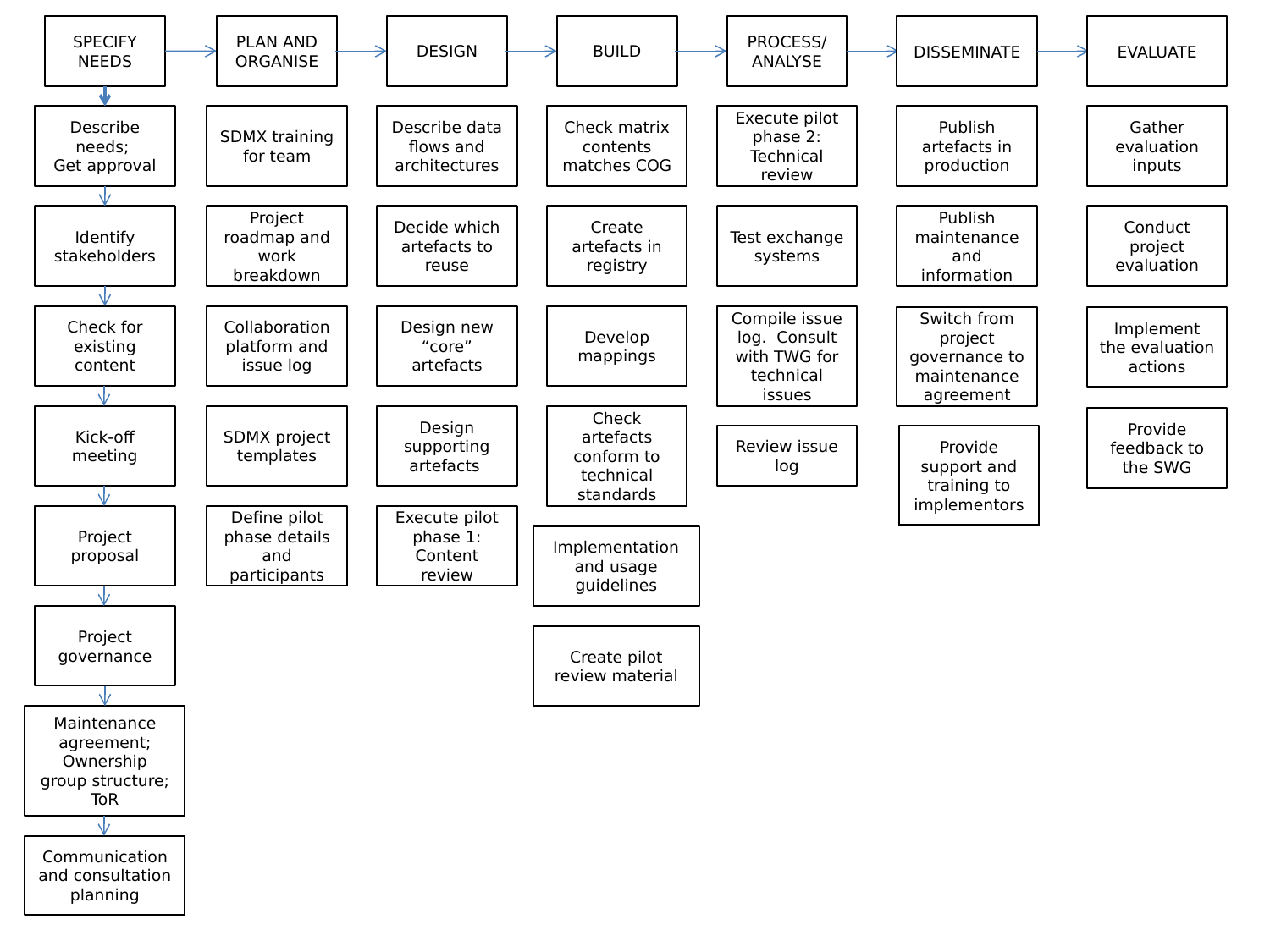

SPECIFY NEEDS
PLAN AND ORGANISE
DESIGN
BUILD
PROCESS/
ANALYSE
DISSEMINATE
EVALUATE
Describe needs;
Get approval
SDMX training for team
Describe data flows and architectures
Check matrix contents matches COG
Execute pilot phase 2:
Technical review
Publish artefacts in production
Gather evaluation inputs
Identify stakeholders
Project roadmap and work breakdown
Decide which artefacts to reuse
Create artefacts in registry
Test exchange systems
Publish maintenance and information
Conduct project evaluation
Check for existing content
Collaboration platform and issue log
Design new “core” artefacts
Develop mappings
Compile issue log.  Consult with TWG for technical issues
Switch from project governance to maintenance agreement
Implement the evaluation actions
Kick-off meeting
SDMX project templates
Design supporting artefacts
Check artefacts conform to technical standards
Provide feedback to the SWG
Review issue log
Provide support and training to implementors
Project proposal
Define pilot phase details and participants
Execute pilot phase 1: Content review
Implementation and usage guidelines
Project governance
Create pilot review material
Maintenance agreement; Ownership group structure;
ToR
Communication and consultation planning